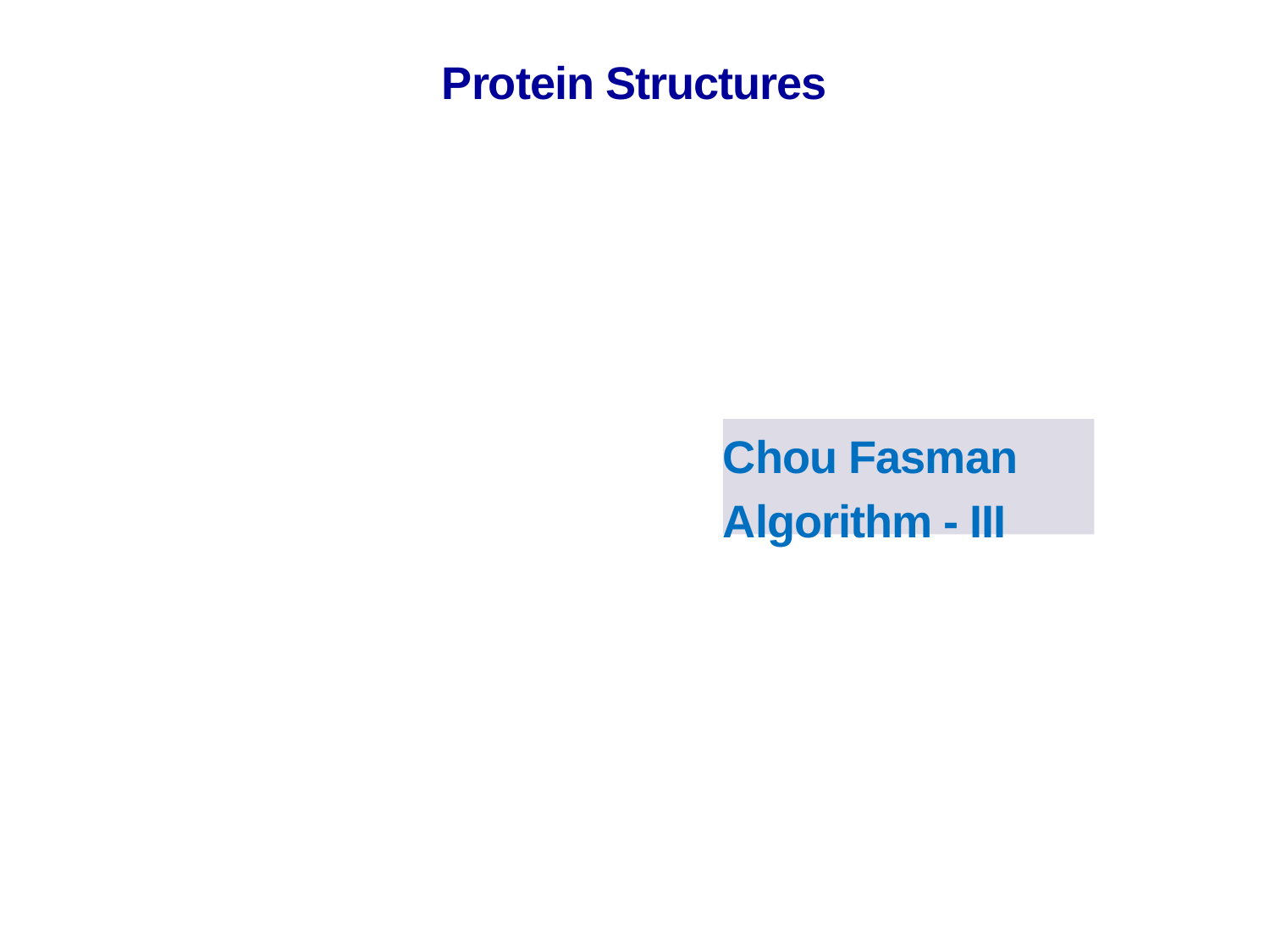

Protein Structures
Chou Fasman Algorithm - III